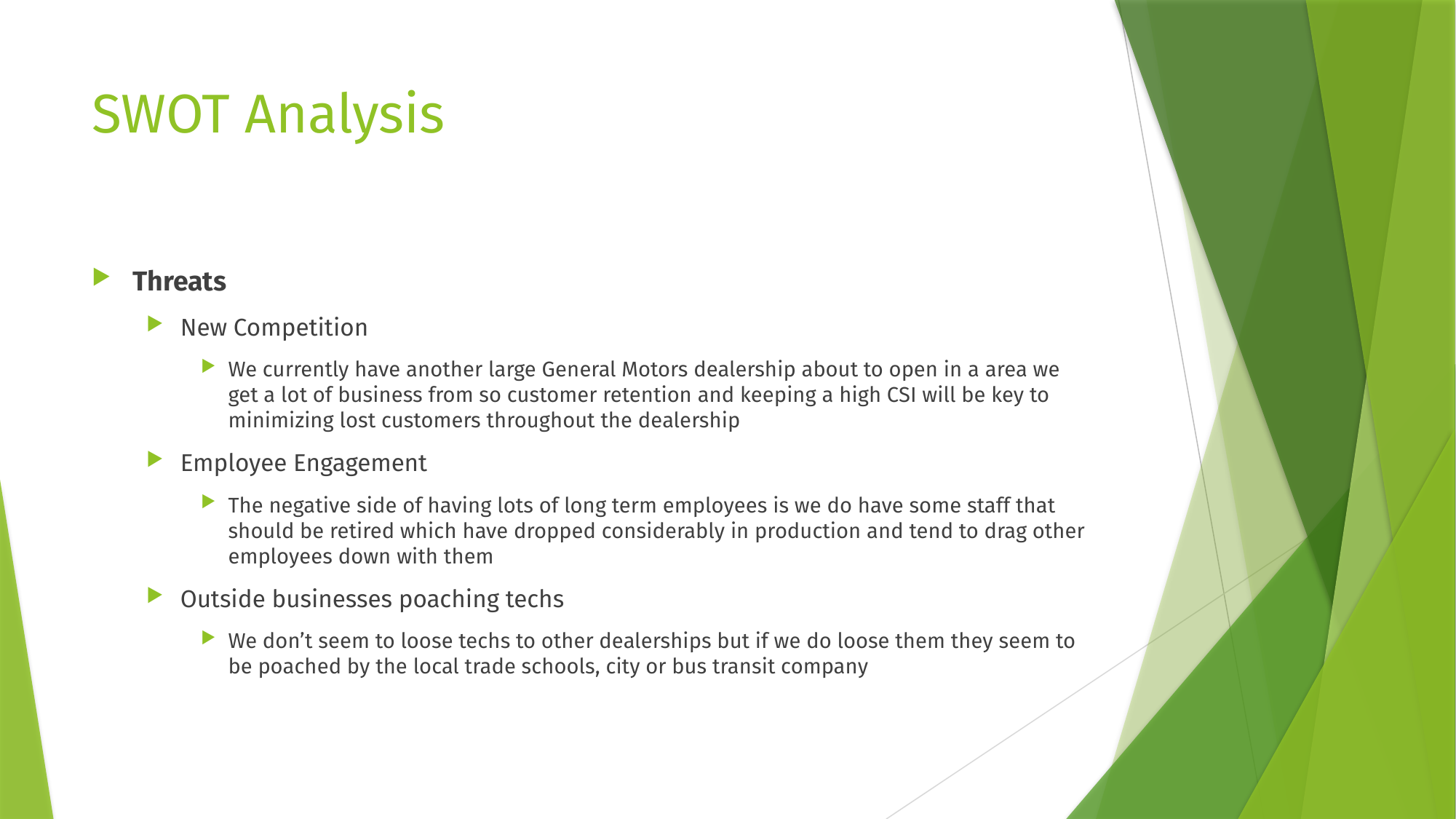

# SWOT Analysis
Threats
New Competition
We currently have another large General Motors dealership about to open in a area we get a lot of business from so customer retention and keeping a high CSI will be key to minimizing lost customers throughout the dealership
Employee Engagement
The negative side of having lots of long term employees is we do have some staff that should be retired which have dropped considerably in production and tend to drag other employees down with them
Outside businesses poaching techs
We don’t seem to loose techs to other dealerships but if we do loose them they seem to be poached by the local trade schools, city or bus transit company